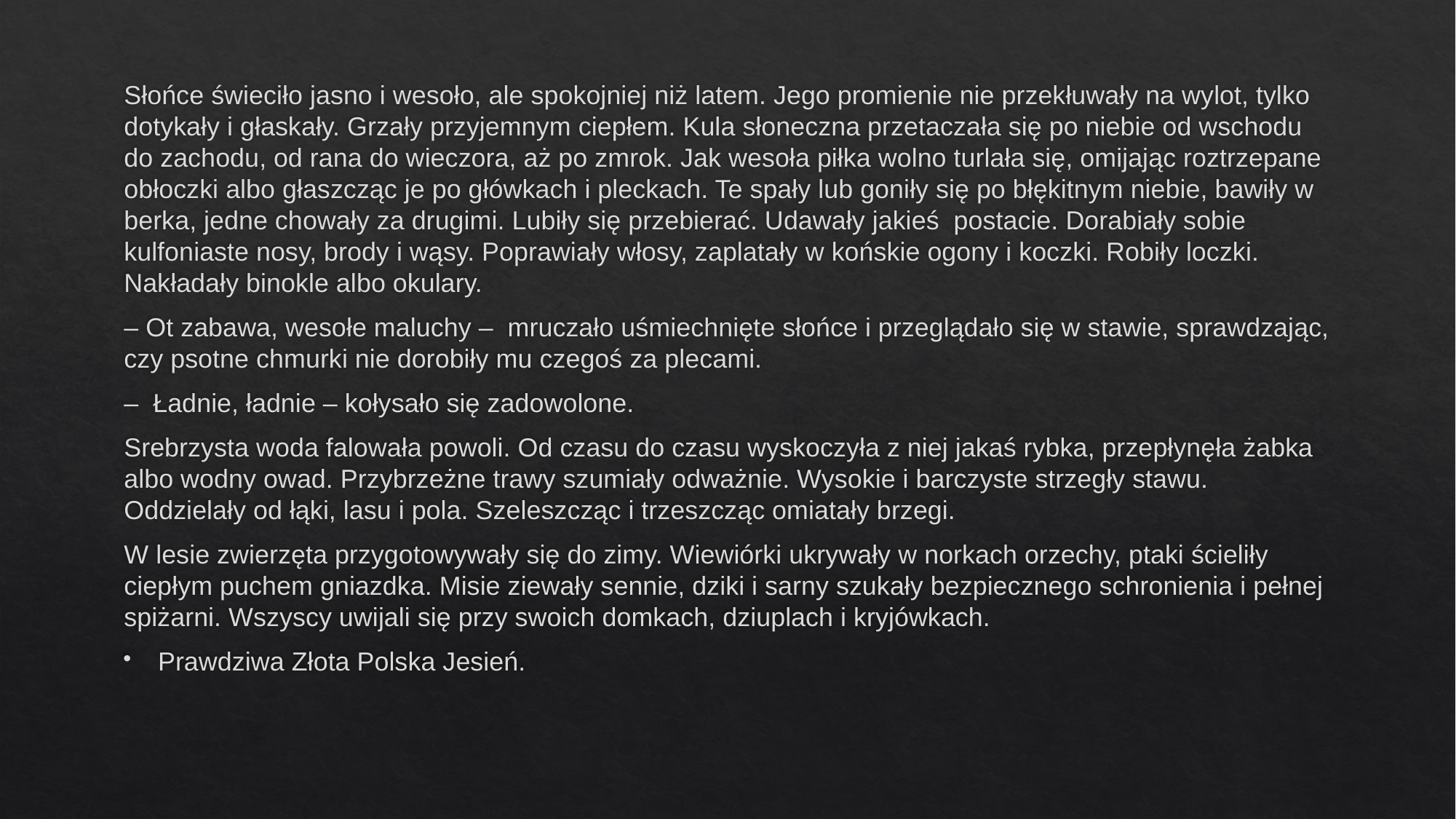

#
Słońce świeciło jasno i wesoło, ale spokojniej niż latem. Jego promienie nie przekłuwały na wylot, tylko dotykały i głaskały. Grzały przyjemnym ciepłem. Kula słoneczna przetaczała się po niebie od wschodu do zachodu, od rana do wieczora, aż po zmrok. Jak wesoła piłka wolno turlała się, omijając roztrzepane obłoczki albo głaszcząc je po główkach i pleckach. Te spały lub goniły się po błękitnym niebie, bawiły w berka, jedne chowały za drugimi. Lubiły się przebierać. Udawały jakieś  postacie. Dorabiały sobie kulfoniaste nosy, brody i wąsy. Poprawiały włosy, zaplatały w końskie ogony i koczki. Robiły loczki. Nakładały binokle albo okulary.
– Ot zabawa, wesołe maluchy –  mruczało uśmiechnięte słońce i przeglądało się w stawie, sprawdzając, czy psotne chmurki nie dorobiły mu czegoś za plecami.
–  Ładnie, ładnie – kołysało się zadowolone.
Srebrzysta woda falowała powoli. Od czasu do czasu wyskoczyła z niej jakaś rybka, przepłynęła żabka albo wodny owad. Przybrzeżne trawy szumiały odważnie. Wysokie i barczyste strzegły stawu. Oddzielały od łąki, lasu i pola. Szeleszcząc i trzeszcząc omiatały brzegi.
W lesie zwierzęta przygotowywały się do zimy. Wiewiórki ukrywały w norkach orzechy, ptaki ścieliły ciepłym puchem gniazdka. Misie ziewały sennie, dziki i sarny szukały bezpiecznego schronienia i pełnej spiżarni. Wszyscy uwijali się przy swoich domkach, dziuplach i kryjówkach.
Prawdziwa Złota Polska Jesień.